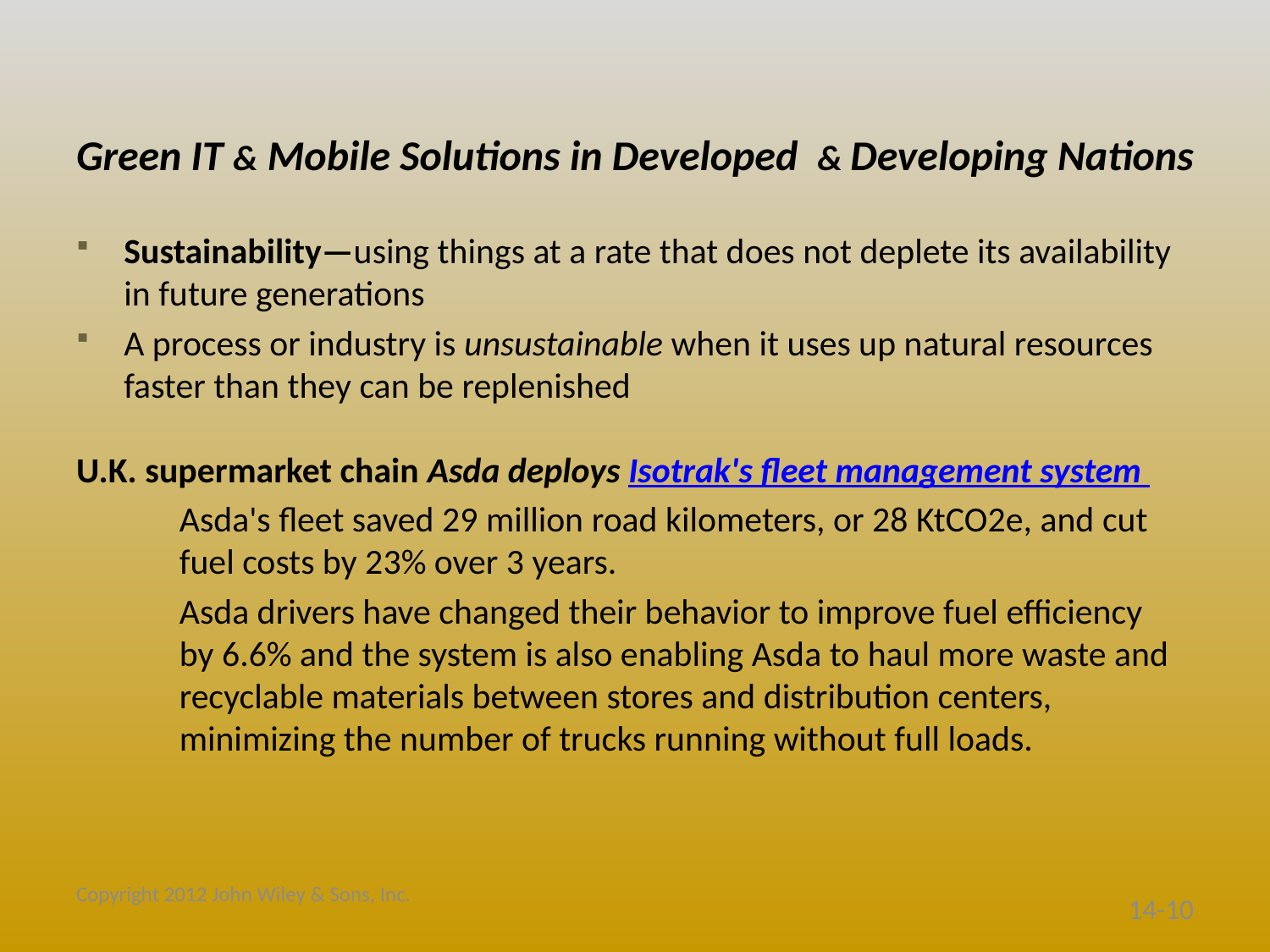

# Green IT & Mobile Solutions in Developed  & Developing Nations
Sustainability—using things at a rate that does not deplete its availability in future generations
A process or industry is unsustainable when it uses up natural resources faster than they can be replenished
U.K. supermarket chain Asda deploys Isotrak's fleet management system
	Asda's fleet saved 29 million road kilometers, or 28 KtCO2e, and cut fuel costs by 23% over 3 years.
	Asda drivers have changed their behavior to improve fuel efficiency by 6.6% and the system is also enabling Asda to haul more waste and recyclable materials between stores and distribution centers, minimizing the number of trucks running without full loads.
Copyright 2012 John Wiley & Sons, Inc.
14-10